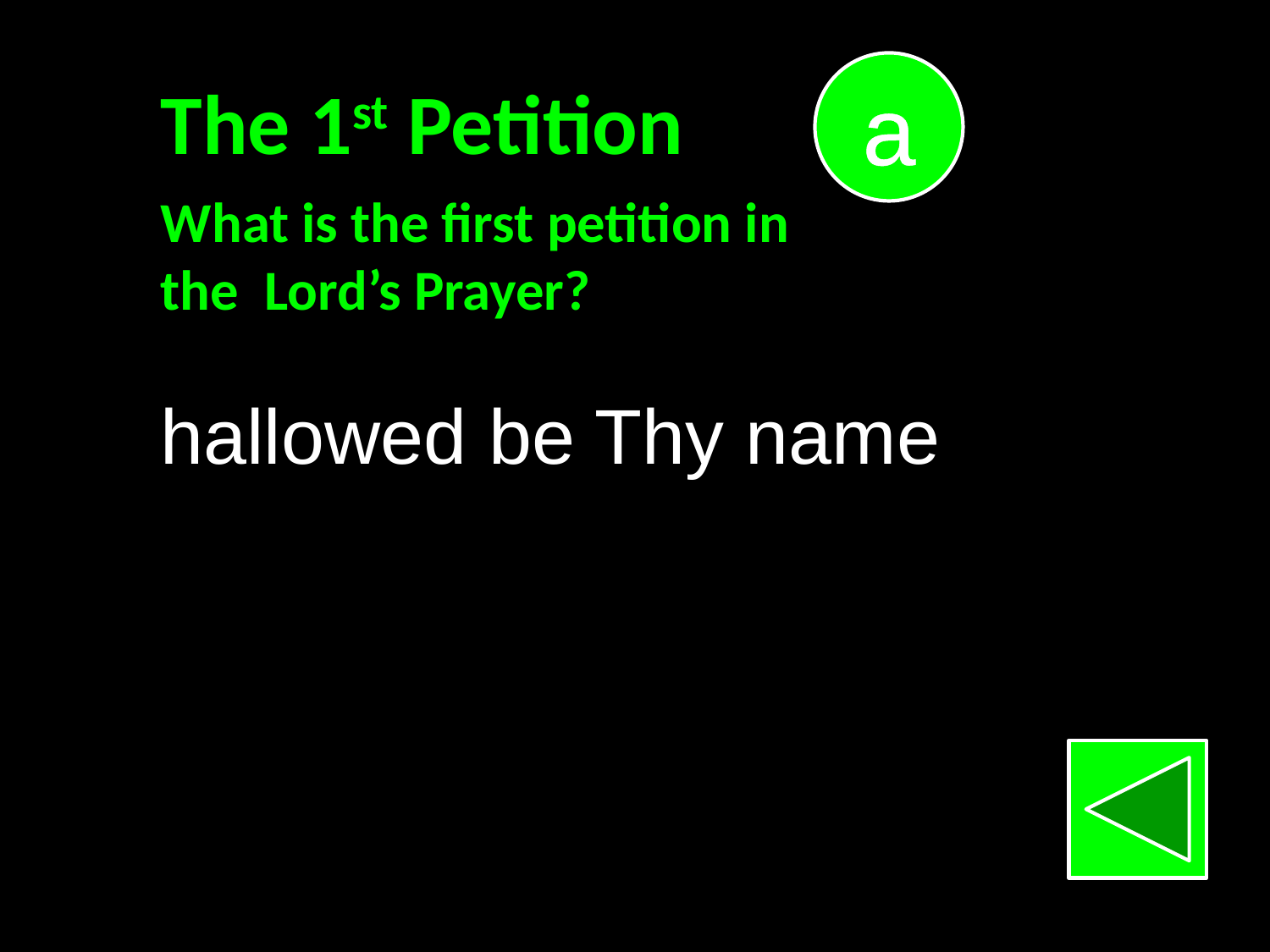

a
The 1st Petition
What is the first petition in
the  Lord’s Prayer?
hallowed be Thy name